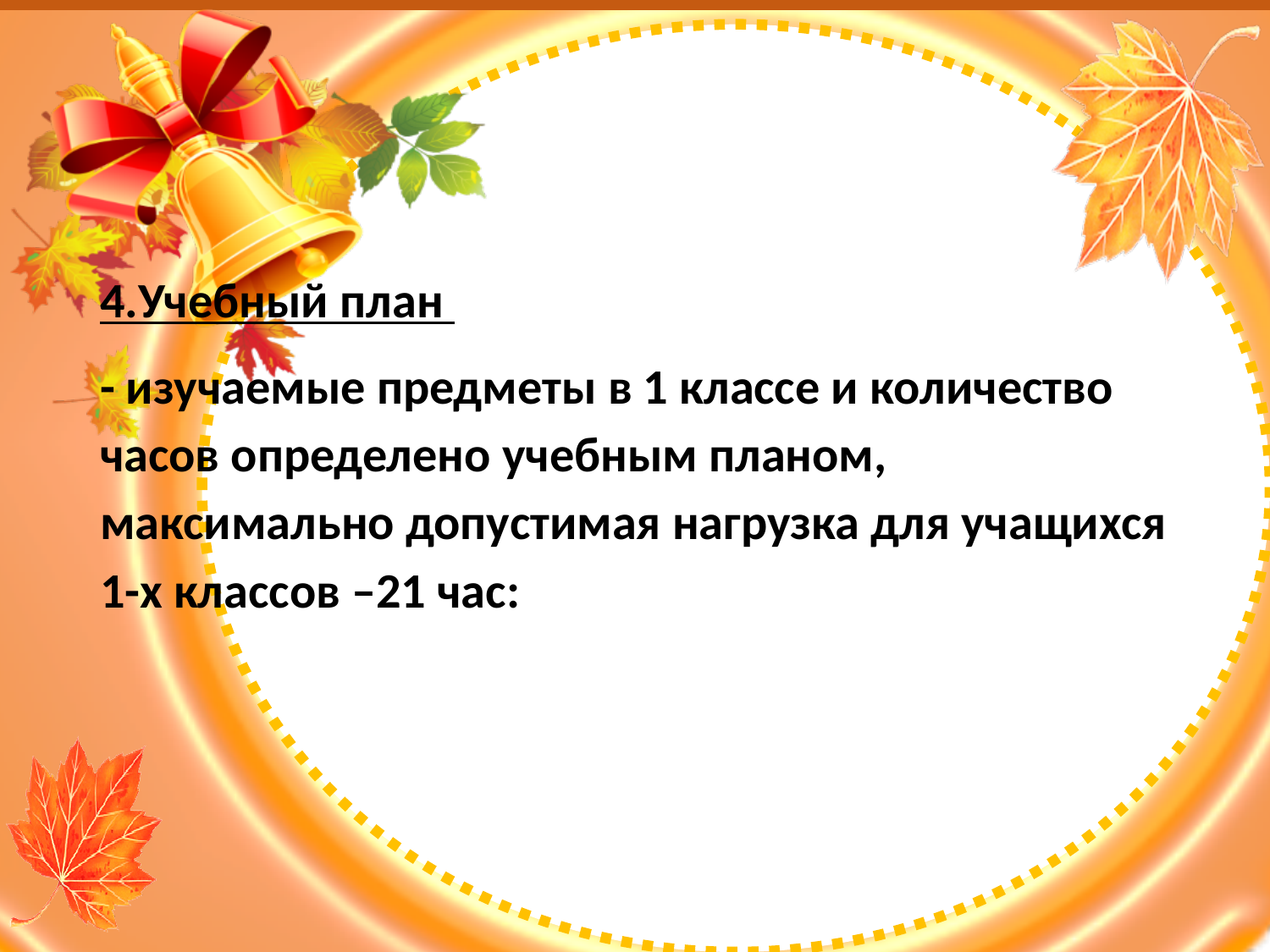

#
4.Учебный план
- изучаемые предметы в 1 классе и количество часов определено учебным планом, максимально допустимая нагрузка для учащихся 1-х классов –21 час: